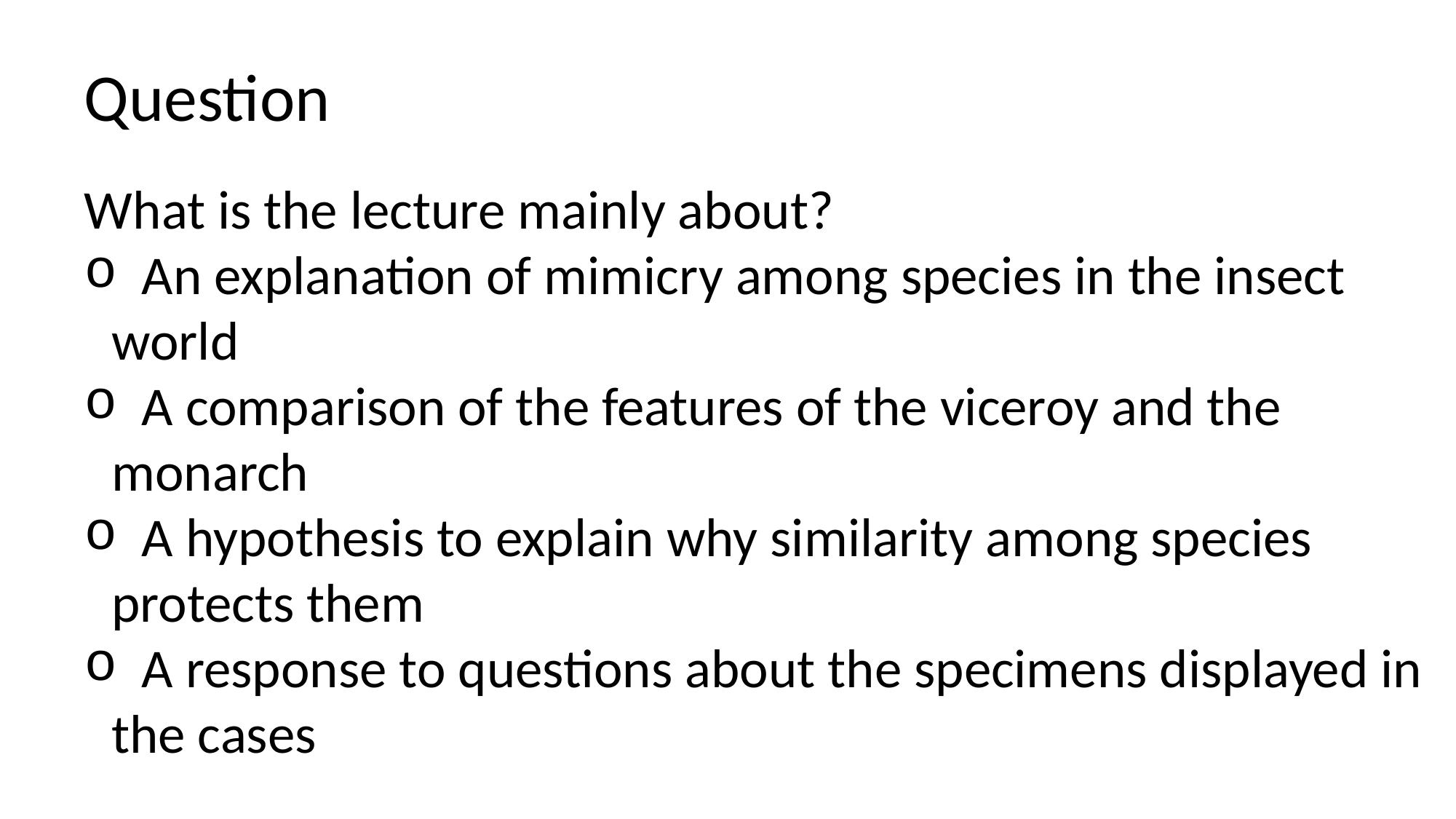

# Question
What is the lecture mainly about?
  An explanation of mimicry among species in the insect world
  A comparison of the features of the viceroy and the monarch
  A hypothesis to explain why similarity among species protects them
  A response to questions about the specimens displayed in the cases